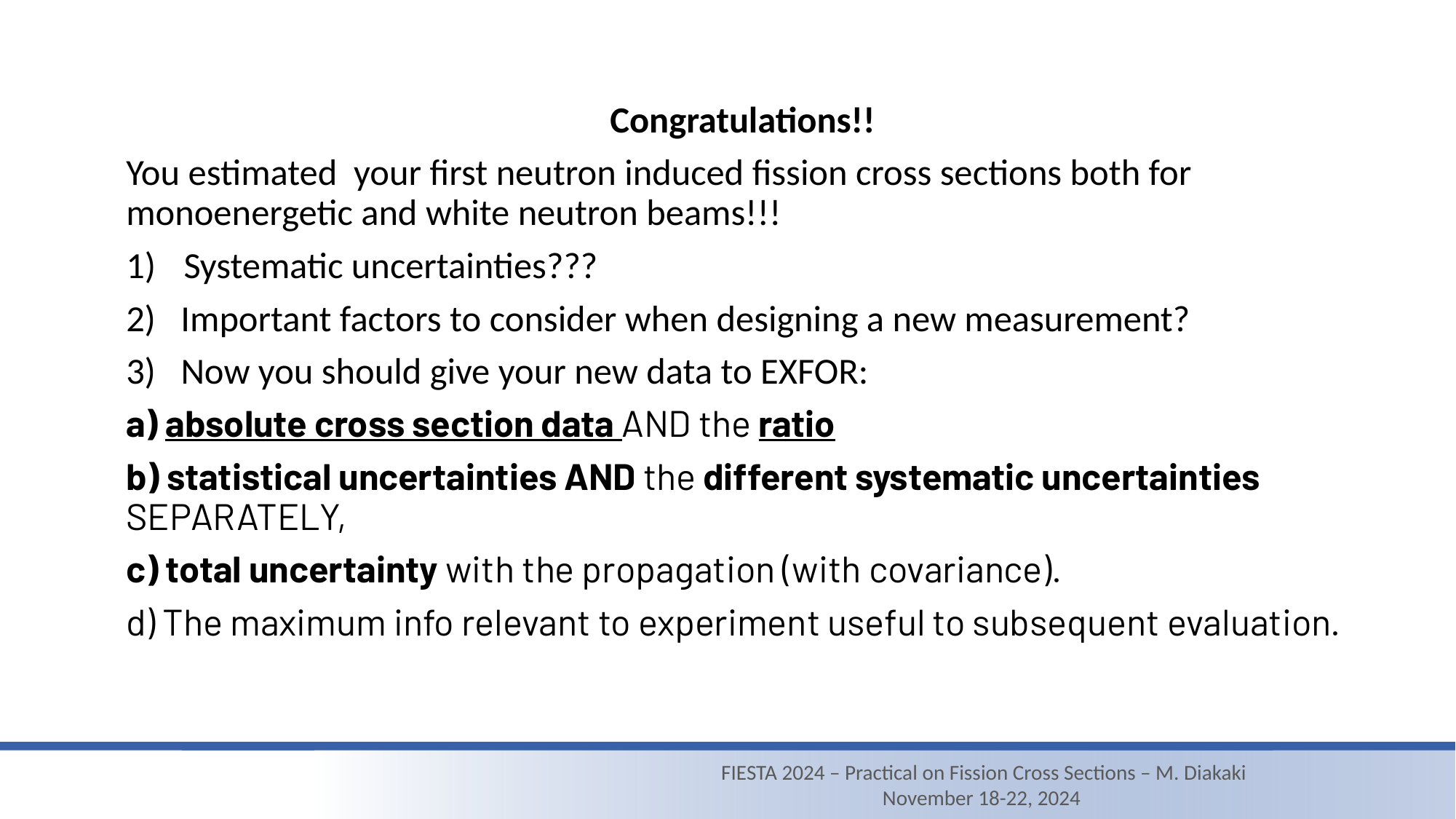

Congratulations!!
You estimated  your first neutron induced fission cross sections both for monoenergetic and white neutron beams!!!
Systematic uncertainties???
2)   Important factors to consider when designing a new measurement?
3)   Now you should give your new data to EXFOR:
a) absolute cross section data AND the ratio
b) statistical uncertainties AND the different systematic uncertainties  SEPARATELY,
c) total uncertainty with the propagation (with covariance).
d) The maximum info relevant to experiment useful to subsequent evaluation.

FIESTA 2024 – Practical on Fission Cross Sections – M. Diakaki
November 18-22, 2024